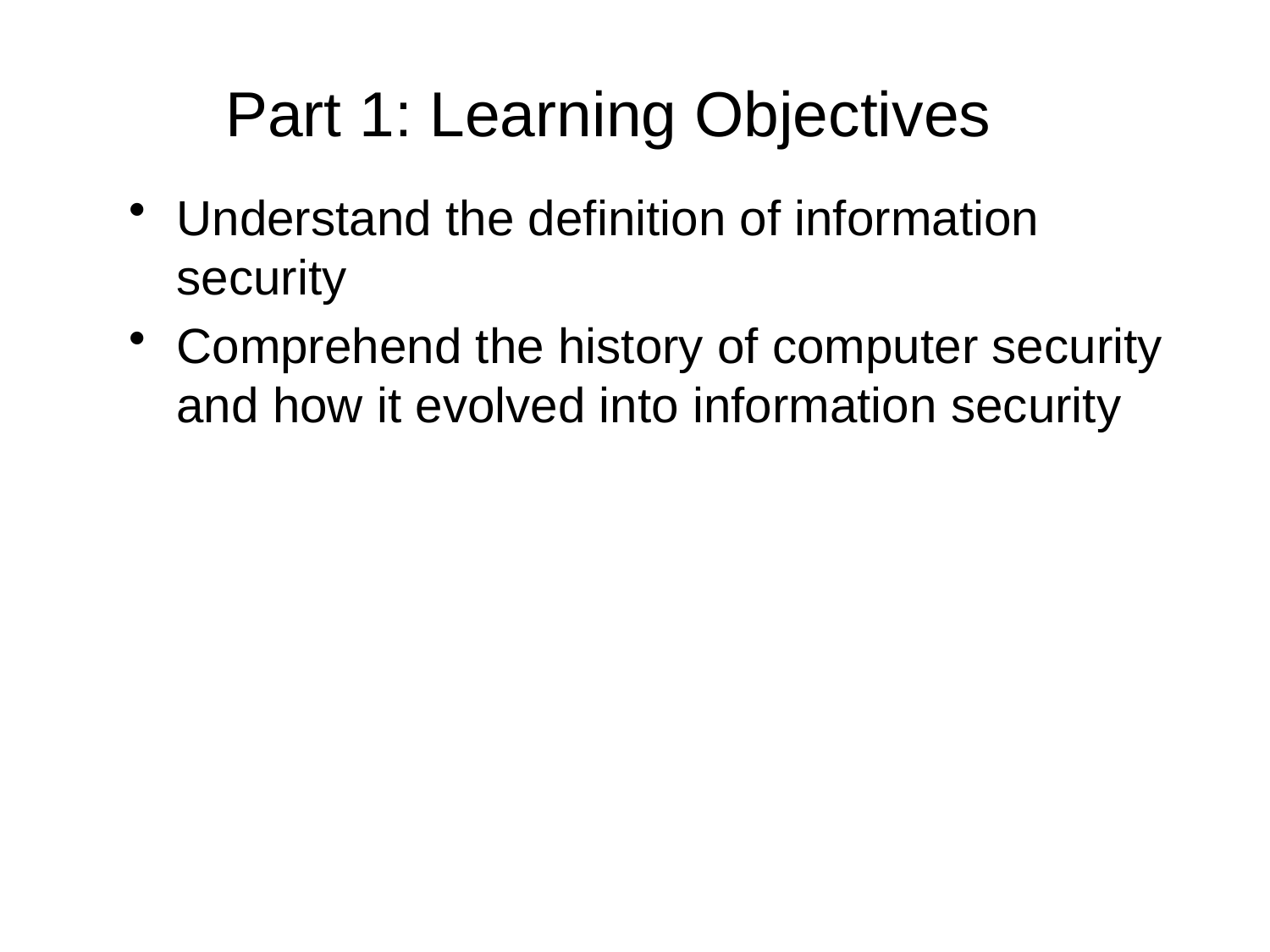

# Part 1: Learning Objectives
Understand the definition of information security
Comprehend the history of computer security and how it evolved into information security